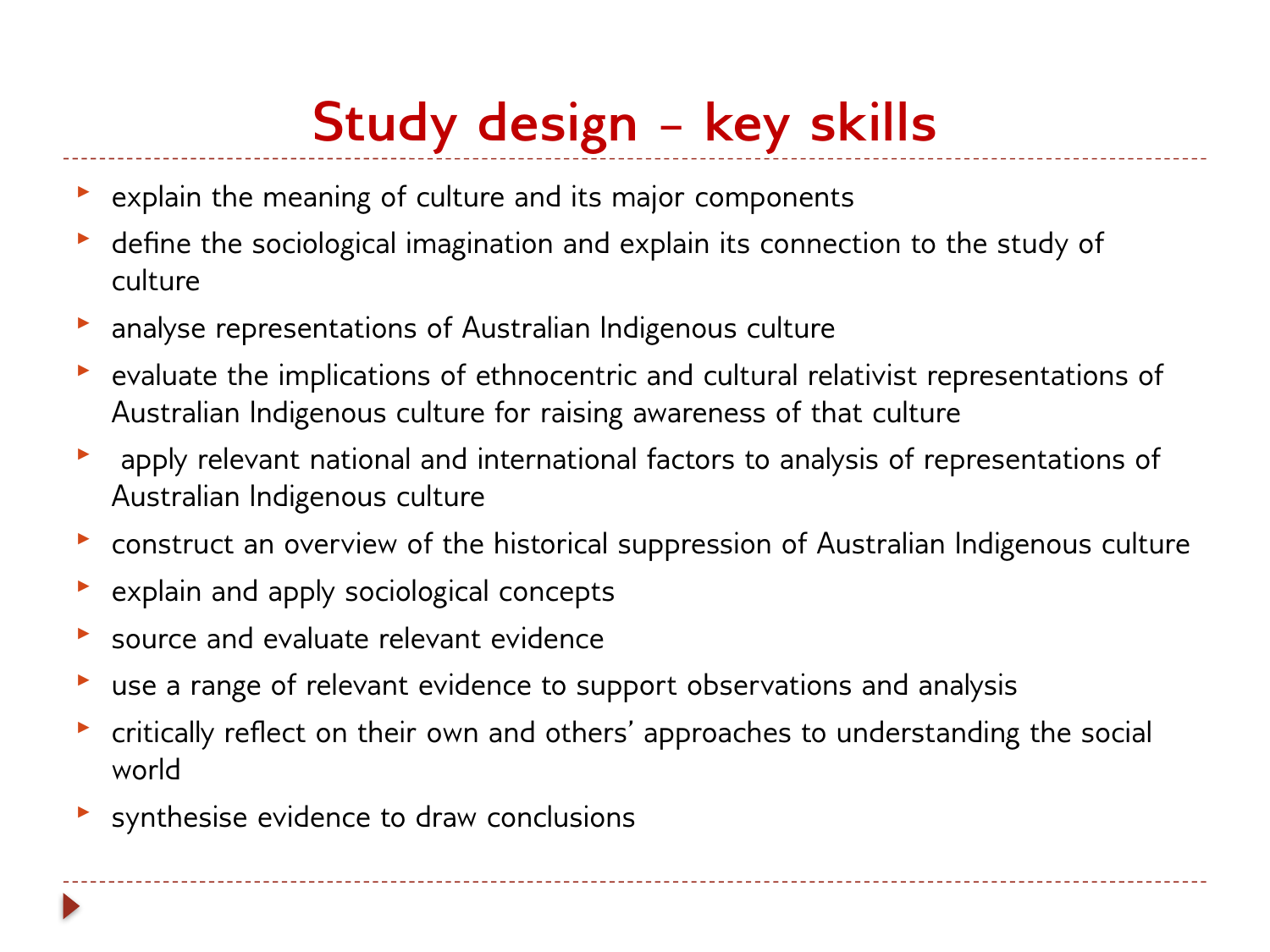

# Study design – key skills
explain the meaning of culture and its major components
define the sociological imagination and explain its connection to the study of culture
analyse representations of Australian Indigenous culture
evaluate the implications of ethnocentric and cultural relativist representations of Australian Indigenous culture for raising awareness of that culture
 apply relevant national and international factors to analysis of representations of Australian Indigenous culture
construct an overview of the historical suppression of Australian Indigenous culture
explain and apply sociological concepts
source and evaluate relevant evidence
use a range of relevant evidence to support observations and analysis
critically reflect on their own and others’ approaches to understanding the social world
synthesise evidence to draw conclusions